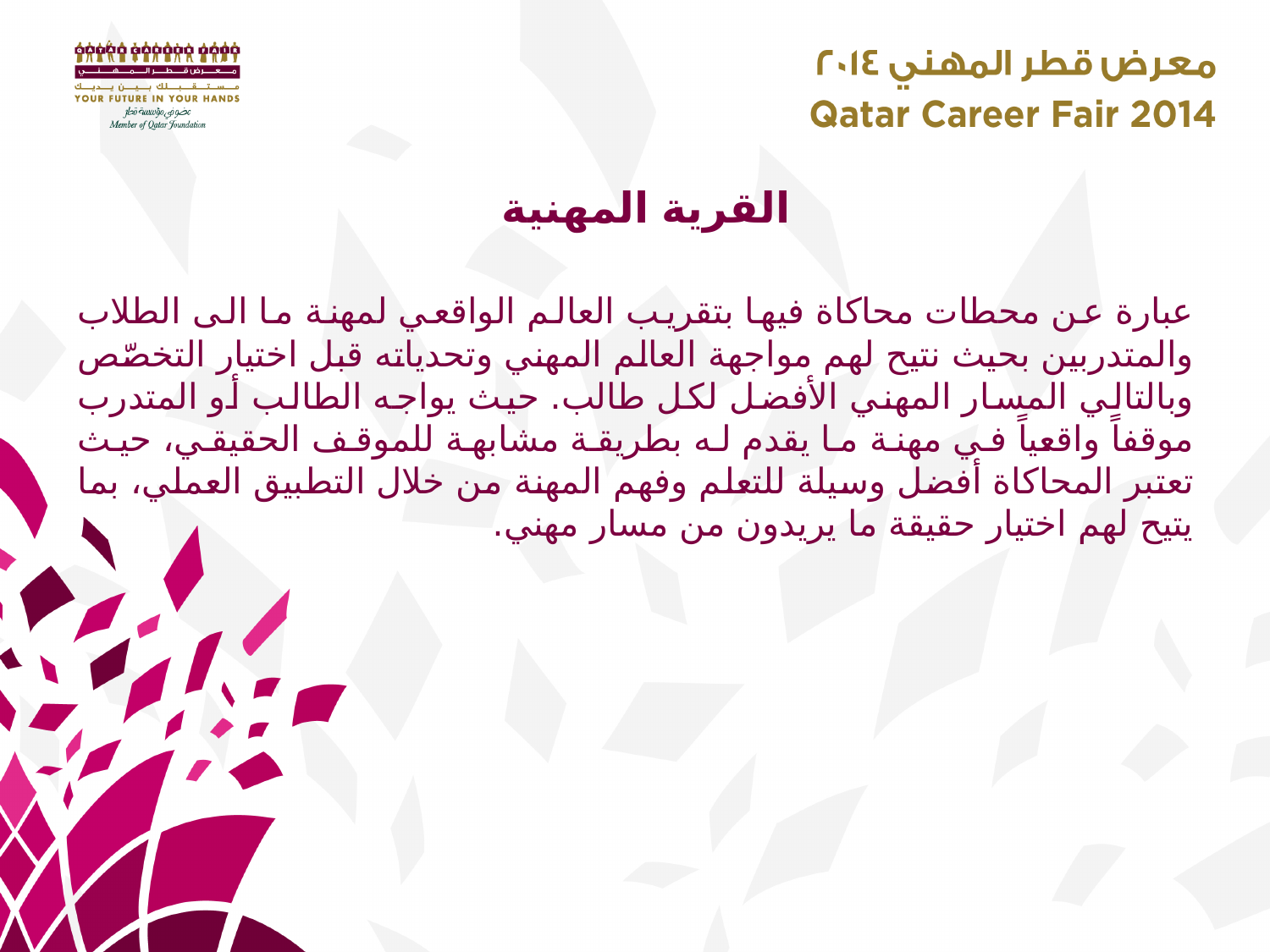

# القرية المهنية

عبارة عن محطات محاكاة فيها بتقريب العالم الواقعي لمهنة ما الى الطلاب والمتدربين بحيث نتيح لهم مواجهة العالم المهني وتحدياته قبل اختيار التخصّص وبالتالي المسار المهني الأفضل لكل طالب. حيث يواجه الطالب أو المتدرب موقفاً واقعياً في مهنة ما يقدم له بطريقة مشابهة للموقف الحقيقي، حيث تعتبر المحاكاة أفضل وسيلة للتعلم وفهم المهنة من خلال التطبيق العملي، بما يتيح لهم اختيار حقيقة ما يريدون من مسار مهني.